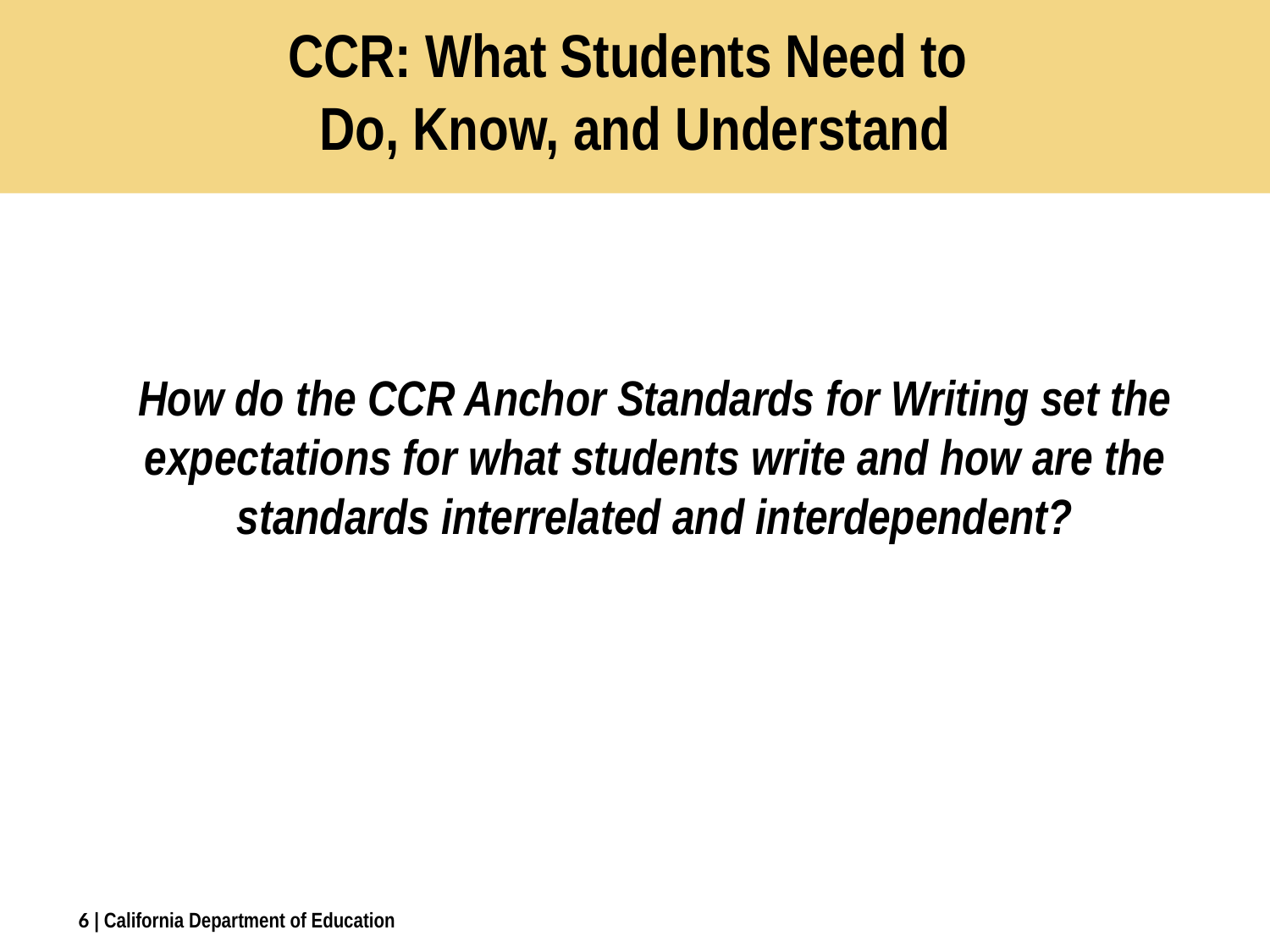

# CCR: What Students Need to Do, Know, and Understand

How do the CCR Anchor Standards for Writing set the expectations for what students write and how are the standards interrelated and interdependent?
6
| California Department of Education